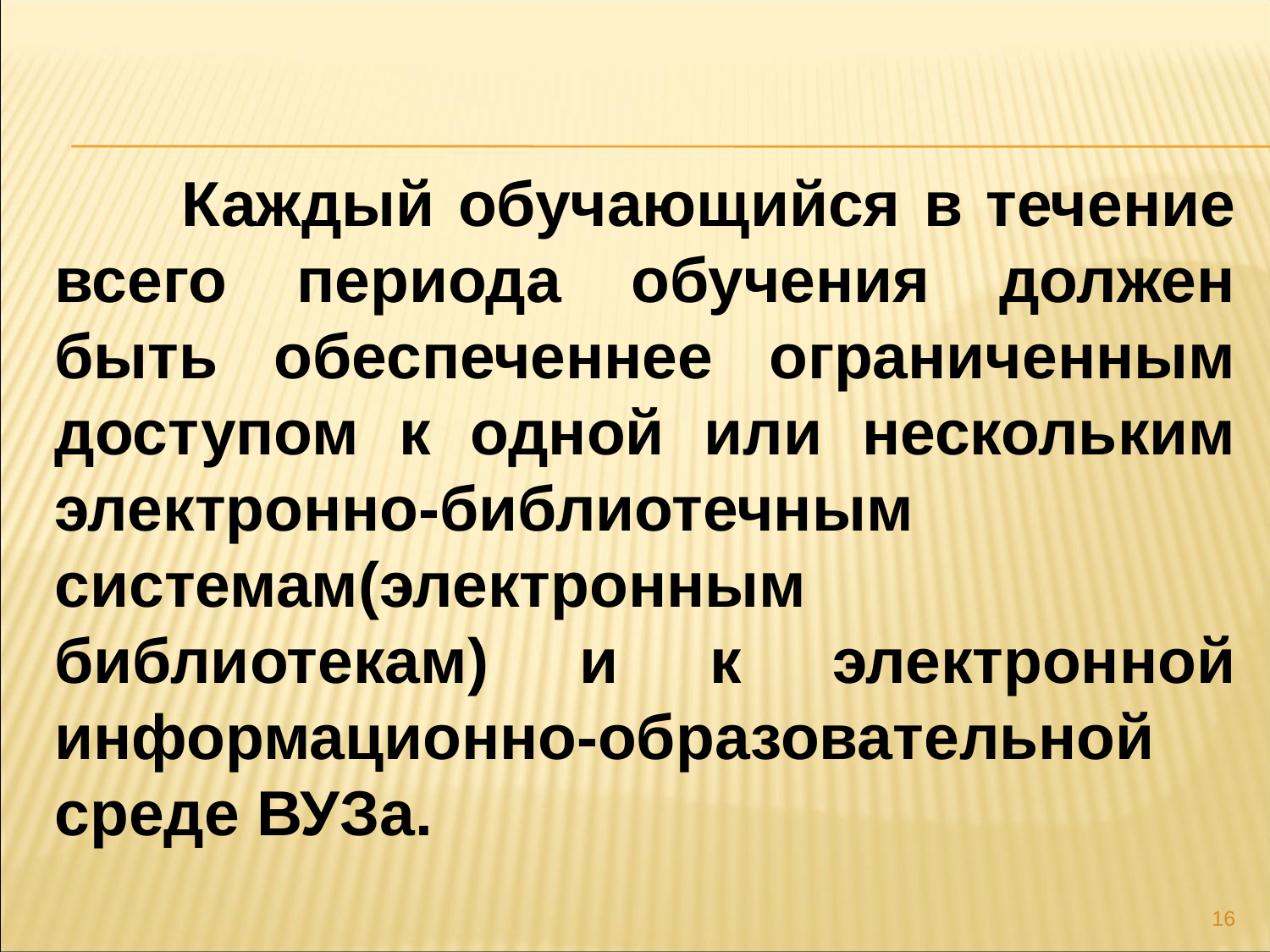

Каждый обучающийся в течение всего периода обучения должен быть обеспеченнее ограниченным доступом к одной или нескольким электронно-библиотечным системам(электронным библиотекам) и к электронной информационно-образовательной среде ВУЗа.

16